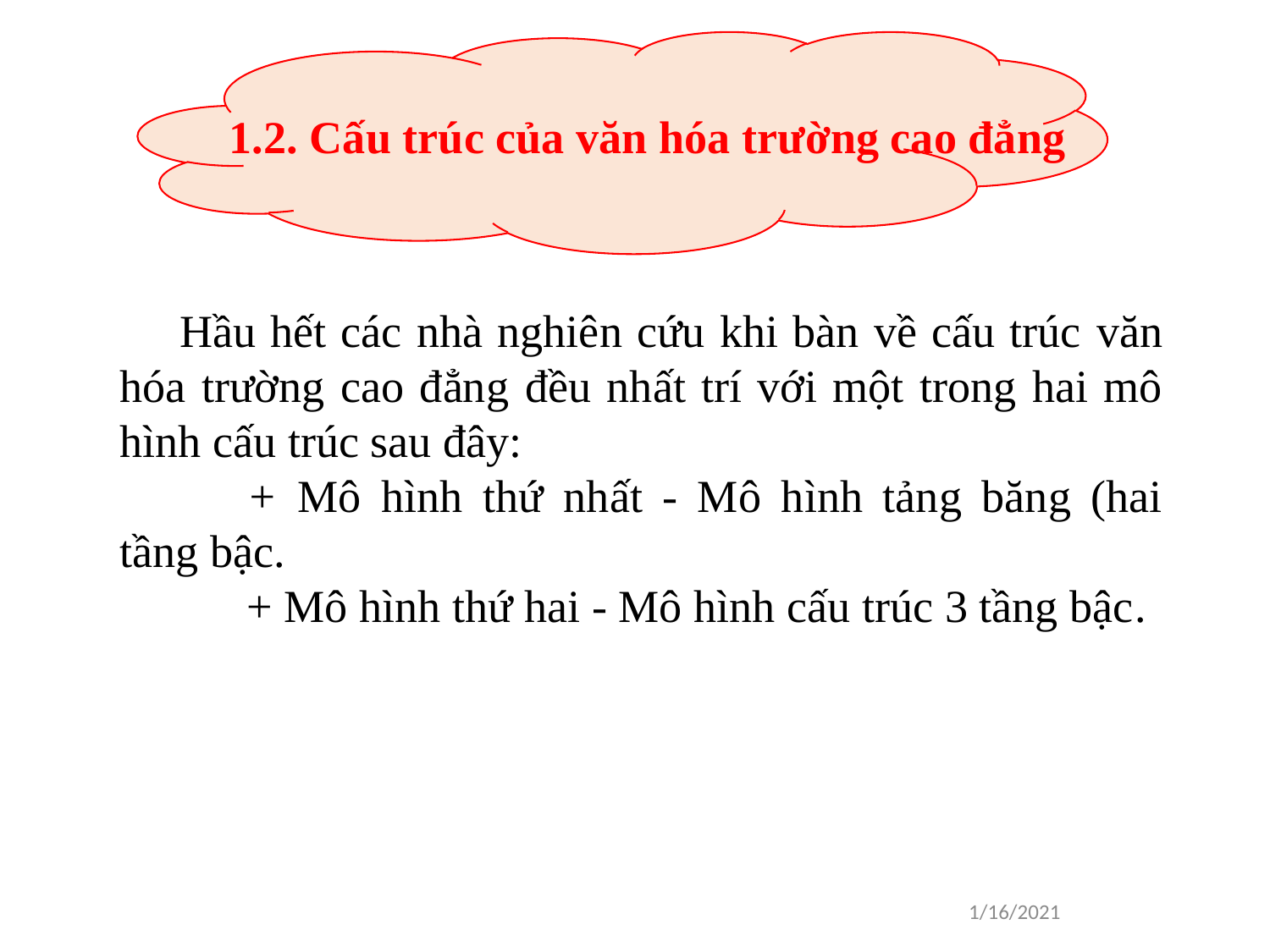

1.2. Cấu trúc của văn hóa trường cao đẳng
Hầu hết các nhà nghiên cứu khi bàn về cấu trúc văn hóa trường cao đẳng đều nhất trí với một trong hai mô hình cấu trúc sau đây:
	+ Mô hình thứ nhất - Mô hình tảng băng (hai tầng bậc.
	+ Mô hình thứ hai - Mô hình cấu trúc 3 tầng bậc.
1/16/2021